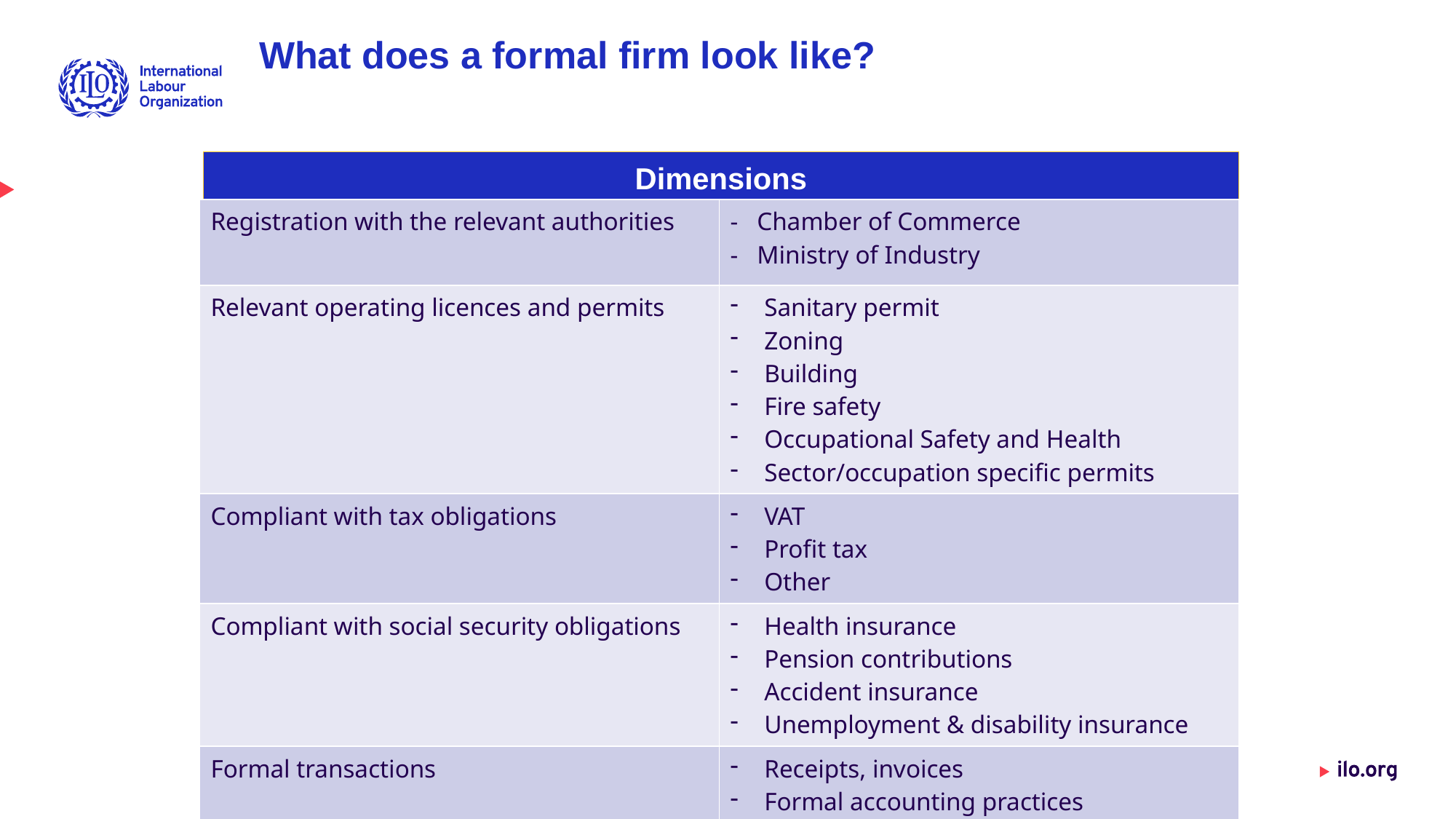

What does a formal firm look like?
Dimensions
| Registration with the relevant authorities | - Chamber of Commerce - Ministry of Industry |
| --- | --- |
| Relevant operating licences and permits | Sanitary permit Zoning Building Fire safety Occupational Safety and Health Sector/occupation specific permits |
| Compliant with tax obligations | VAT Profit tax Other |
| Compliant with social security obligations | Health insurance Pension contributions Accident insurance Unemployment & disability insurance |
| Formal transactions | Receipts, invoices Formal accounting practices |